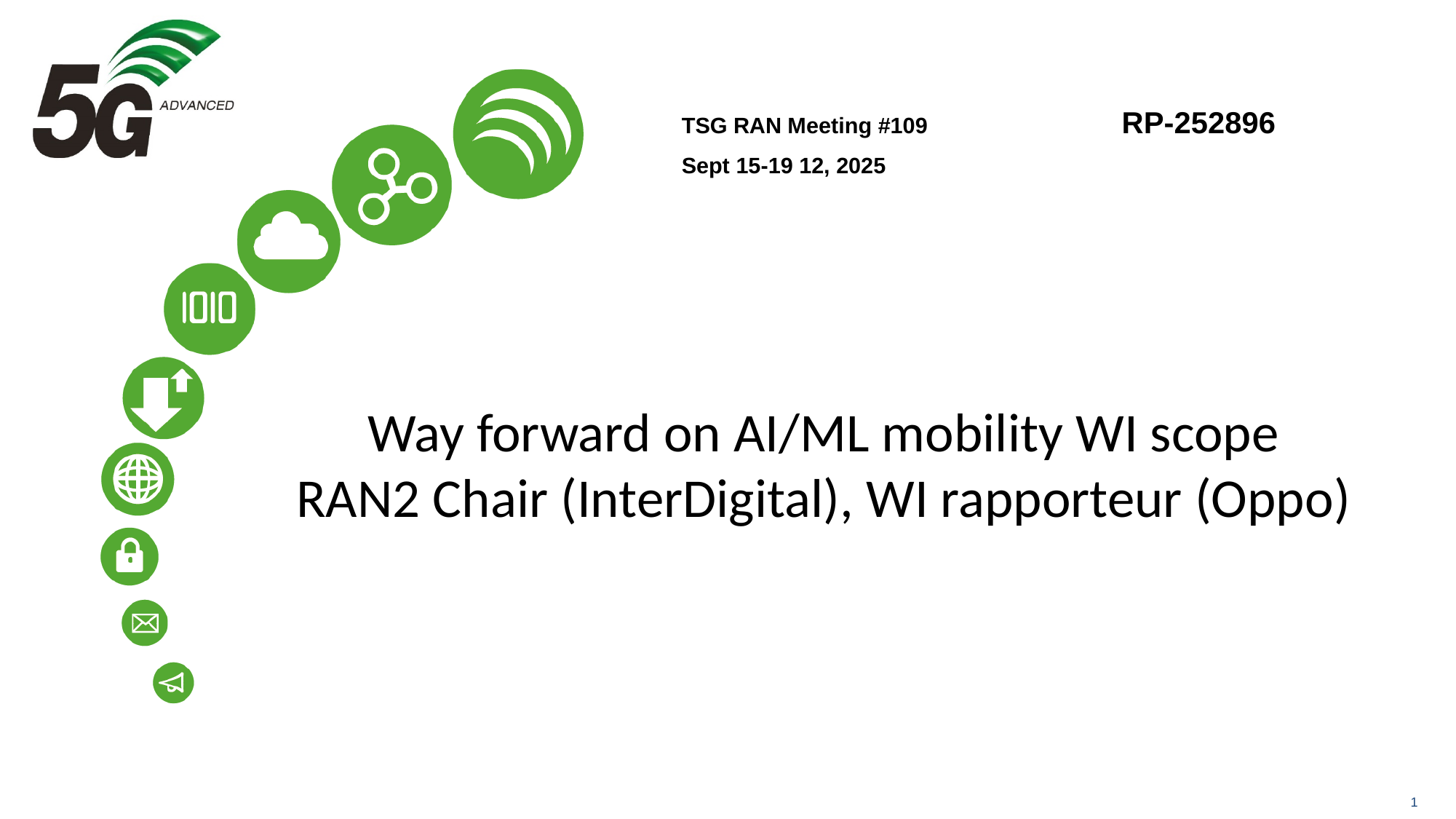

TSG RAN Meeting #109	    RP-252896
Sept 15-19 12, 2025
# Way forward on AI/ML mobility WI scope RAN2 Chair (InterDigital), WI rapporteur (Oppo)